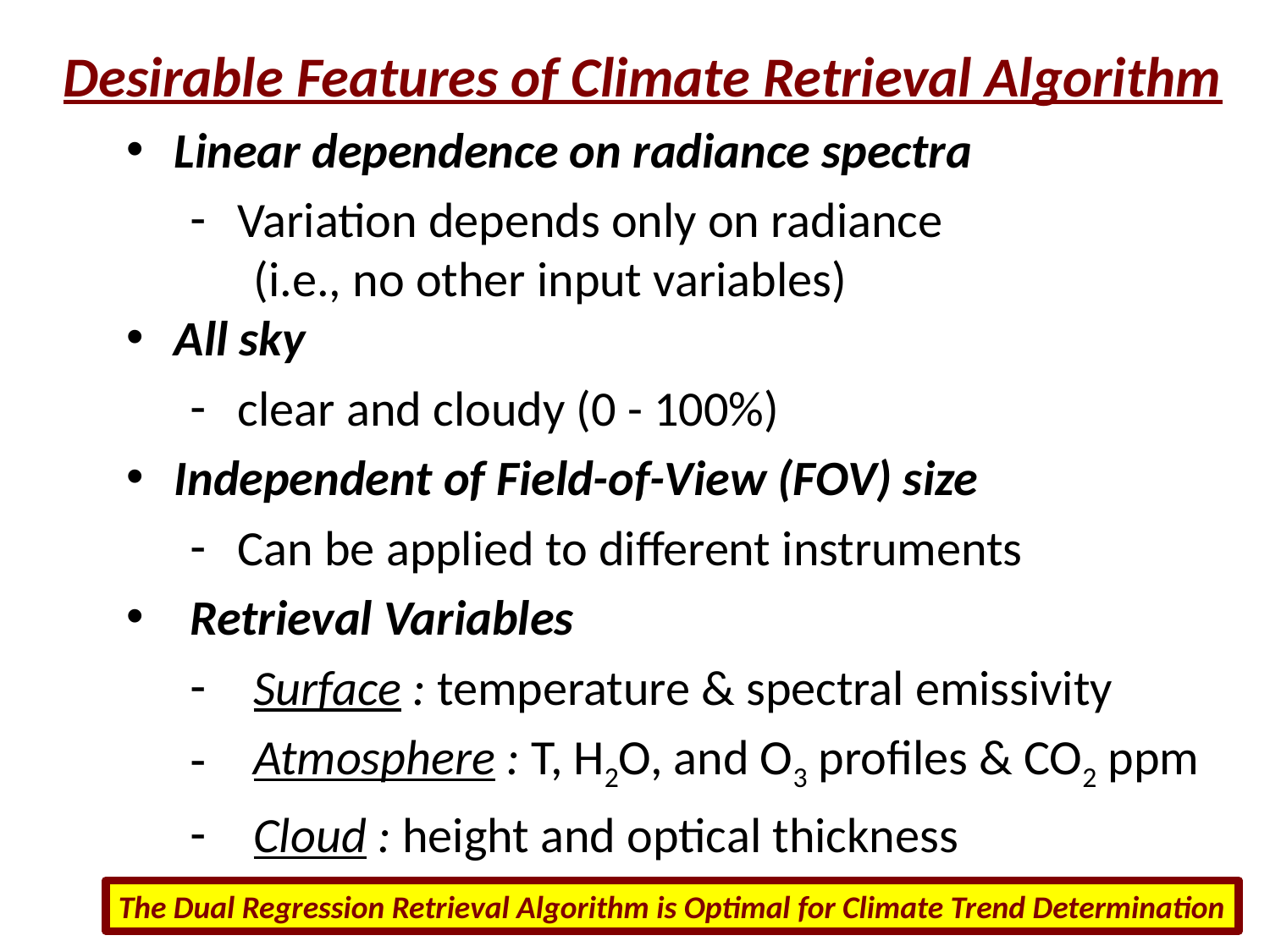

Desirable Features of Climate Retrieval Algorithm
Linear dependence on radiance spectra
Variation depends only on radiance
(i.e., no other input variables)
All sky
clear and cloudy (0 - 100%)
Independent of Field-of-View (FOV) size
Can be applied to different instruments
Retrieval Variables
Surface : temperature & spectral emissivity
Atmosphere : T, H2O, and O3 profiles & CO2 ppm
Cloud : height and optical thickness

The Dual Regression Retrieval Algorithm is Optimal for Climate Trend Determination